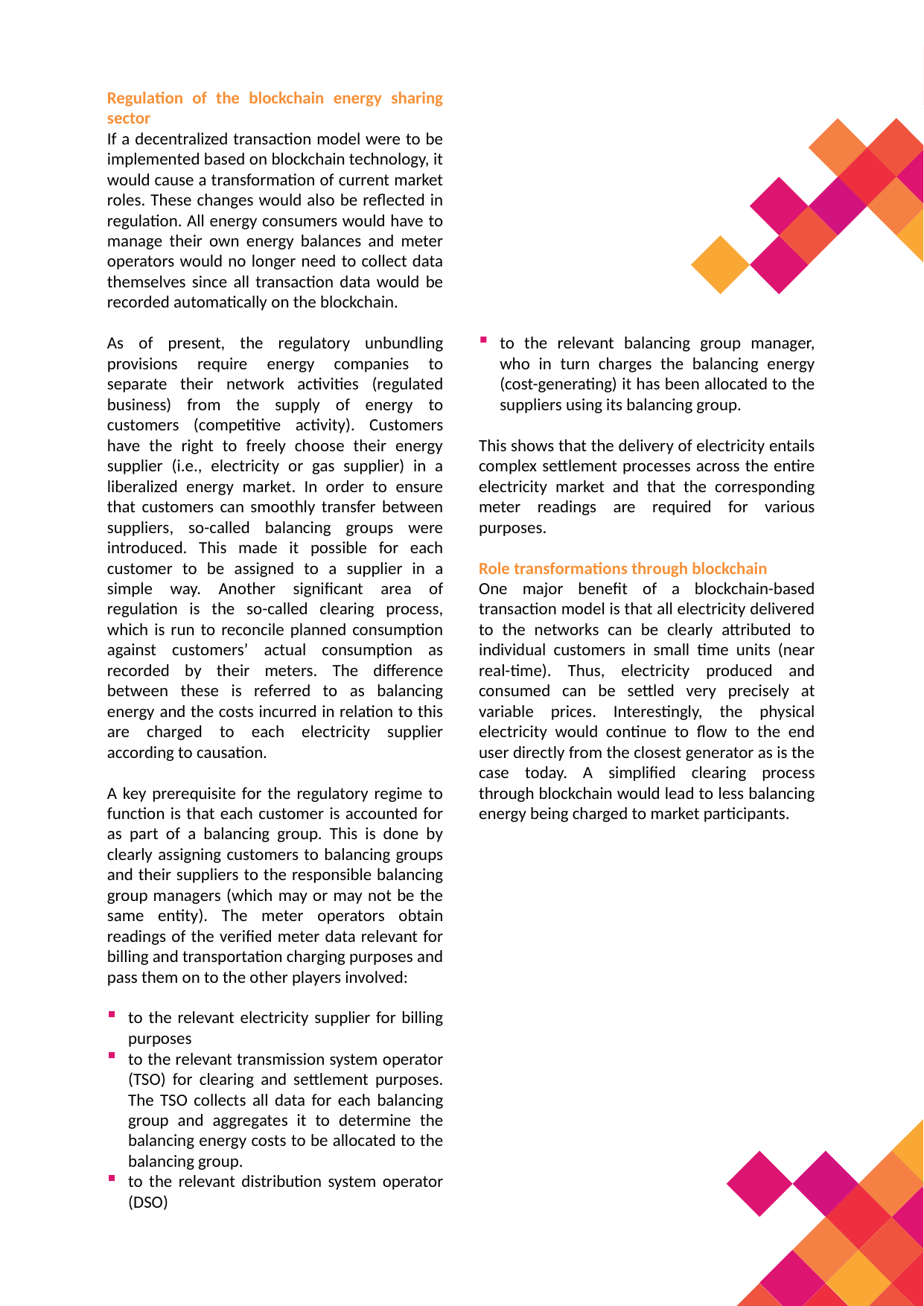

Regulation of the blockchain energy sharing sector
If a decentralized transaction model were to be implemented based on blockchain technology, it would cause a transformation of current market roles. These changes would also be reflected in regulation. All energy consumers would have to manage their own energy balances and meter operators would no longer need to collect data themselves since all transaction data would be recorded automatically on the blockchain.

As of present, the regulatory unbundling provisions require energy companies to separate their network activities (regulated business) from the supply of energy to customers (competitive activity). Customers have the right to freely choose their energy supplier (i.e., electricity or gas supplier) in a liberalized energy market. In order to ensure that customers can smoothly transfer between suppliers, so-called balancing groups were introduced. This made it possible for each customer to be assigned to a supplier in a simple way. Another significant area of regulation is the so-called clearing process, which is run to reconcile planned consumption against customers’ actual consumption as recorded by their meters. The difference between these is referred to as balancing energy and the costs incurred in relation to this are charged to each electricity supplier according to causation.

A key prerequisite for the regulatory regime to function is that each customer is accounted for as part of a balancing group. This is done by clearly assigning customers to balancing groups and their suppliers to the responsible balancing group managers (which may or may not be the same entity). The meter operators obtain readings of the verified meter data relevant for billing and transportation charging purposes and pass them on to the other players involved:

to the relevant electricity supplier for billing purposes
to the relevant transmission system operator (TSO) for clearing and settlement purposes. The TSO collects all data for each balancing group and aggregates it to determine the balancing energy costs to be allocated to the balancing group.
to the relevant distribution system operator (DSO)

to the relevant balancing group manager, who in turn charges the balancing energy (cost-generating) it has been allocated to the suppliers using its balancing group.

This shows that the delivery of electricity entails complex settlement processes across the entire electricity market and that the corresponding meter readings are required for various purposes.

Role transformations through blockchain
One major benefit of a blockchain-based transaction model is that all electricity delivered to the networks can be clearly attributed to individual customers in small time units (near real-time). Thus, electricity produced and consumed can be settled very precisely at variable prices. Interestingly, the physical electricity would continue to flow to the end user directly from the closest generator as is the case today. A simplified clearing process through blockchain would lead to less balancing energy being charged to market participants.

153